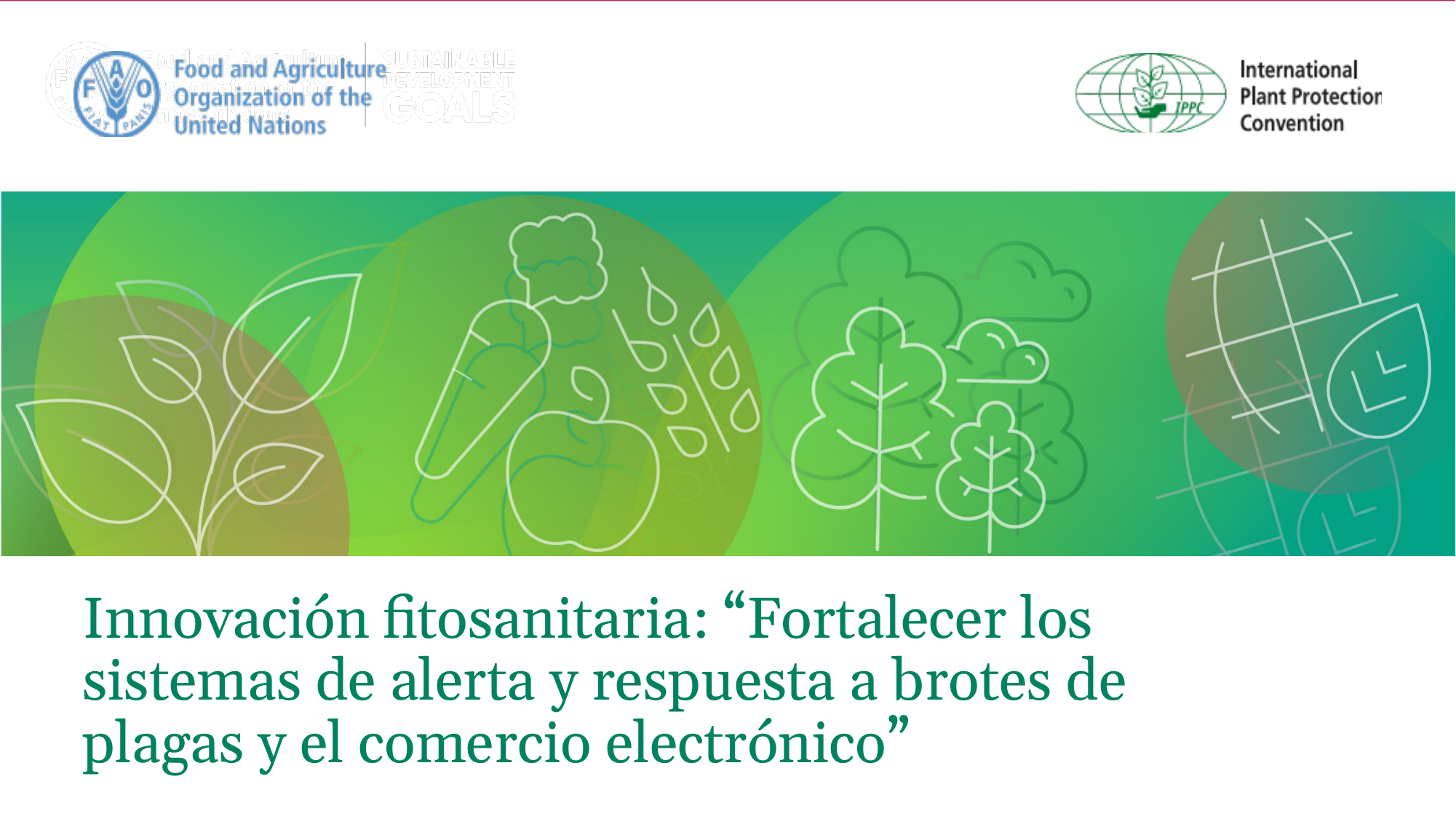

# Innovación fitosanitaria: “Fortalecer los sistemas de alerta y respuesta a brotes de plagas y el comercio electrónico”